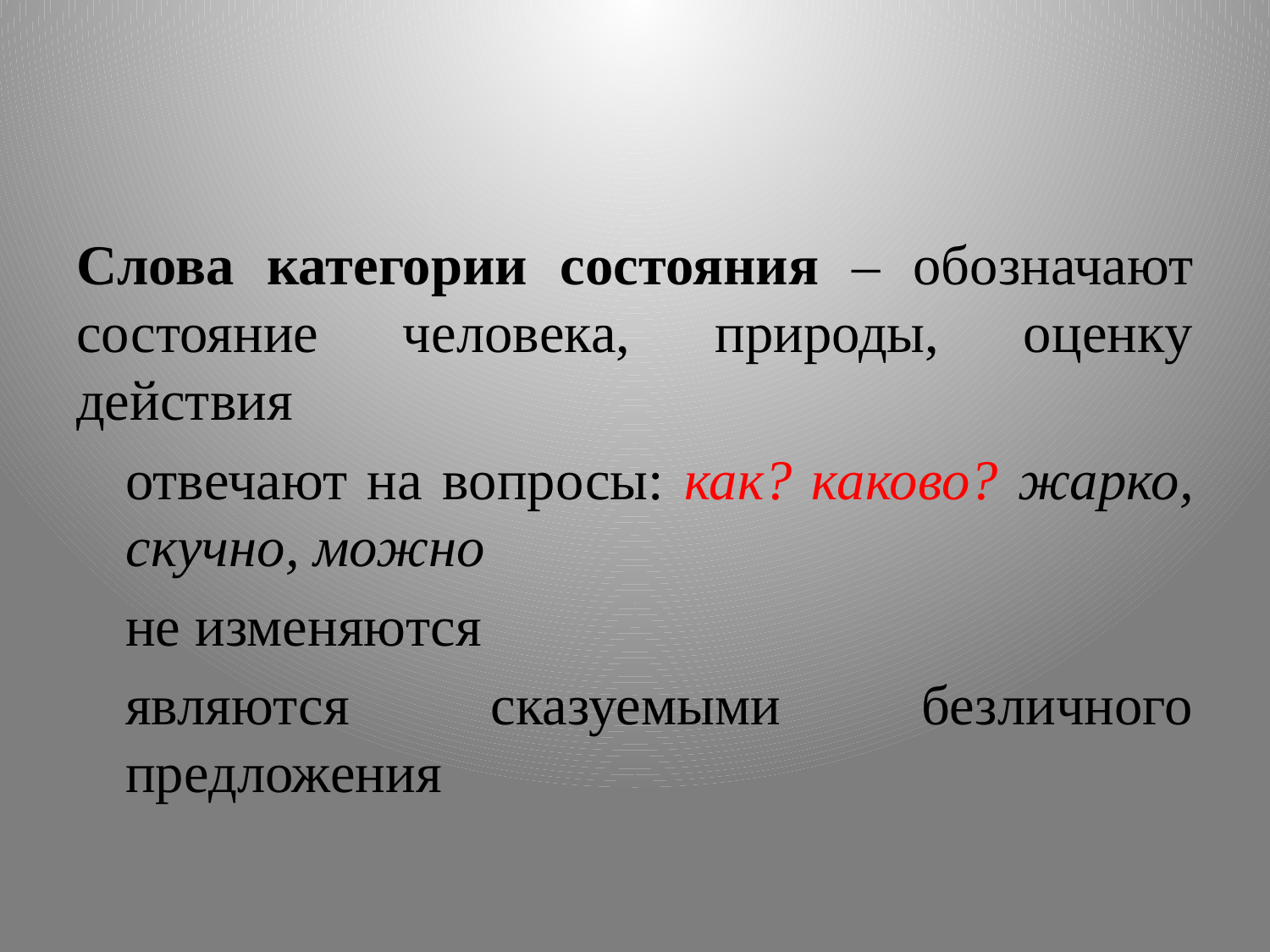

#
Слова категории состояния – обозначают состояние человека, природы, оценку действия
отвечают на вопросы: как? каково? жарко, скучно, можно
не изменяются
являются сказуемыми безличного предложения